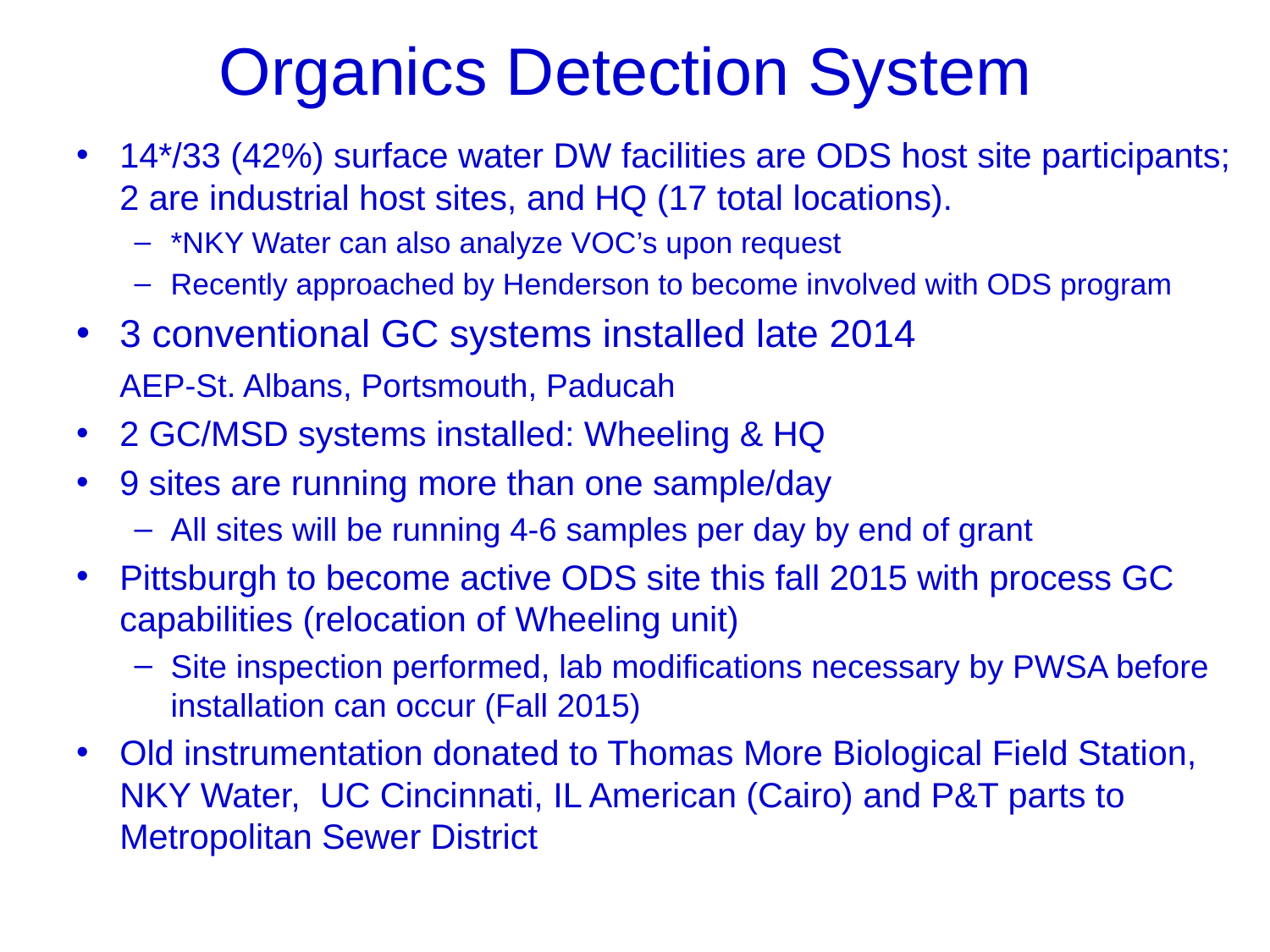

# Organics Detection System
14*/33 (42%) surface water DW facilities are ODS host site participants; 2 are industrial host sites, and HQ (17 total locations).
*NKY Water can also analyze VOC’s upon request
Recently approached by Henderson to become involved with ODS program
3 conventional GC systems installed late 2014
 		AEP-St. Albans, Portsmouth, Paducah
2 GC/MSD systems installed: Wheeling & HQ
9 sites are running more than one sample/day
All sites will be running 4-6 samples per day by end of grant
Pittsburgh to become active ODS site this fall 2015 with process GC capabilities (relocation of Wheeling unit)
Site inspection performed, lab modifications necessary by PWSA before installation can occur (Fall 2015)
Old instrumentation donated to Thomas More Biological Field Station, NKY Water,  UC Cincinnati, IL American (Cairo) and P&T parts to Metropolitan Sewer District